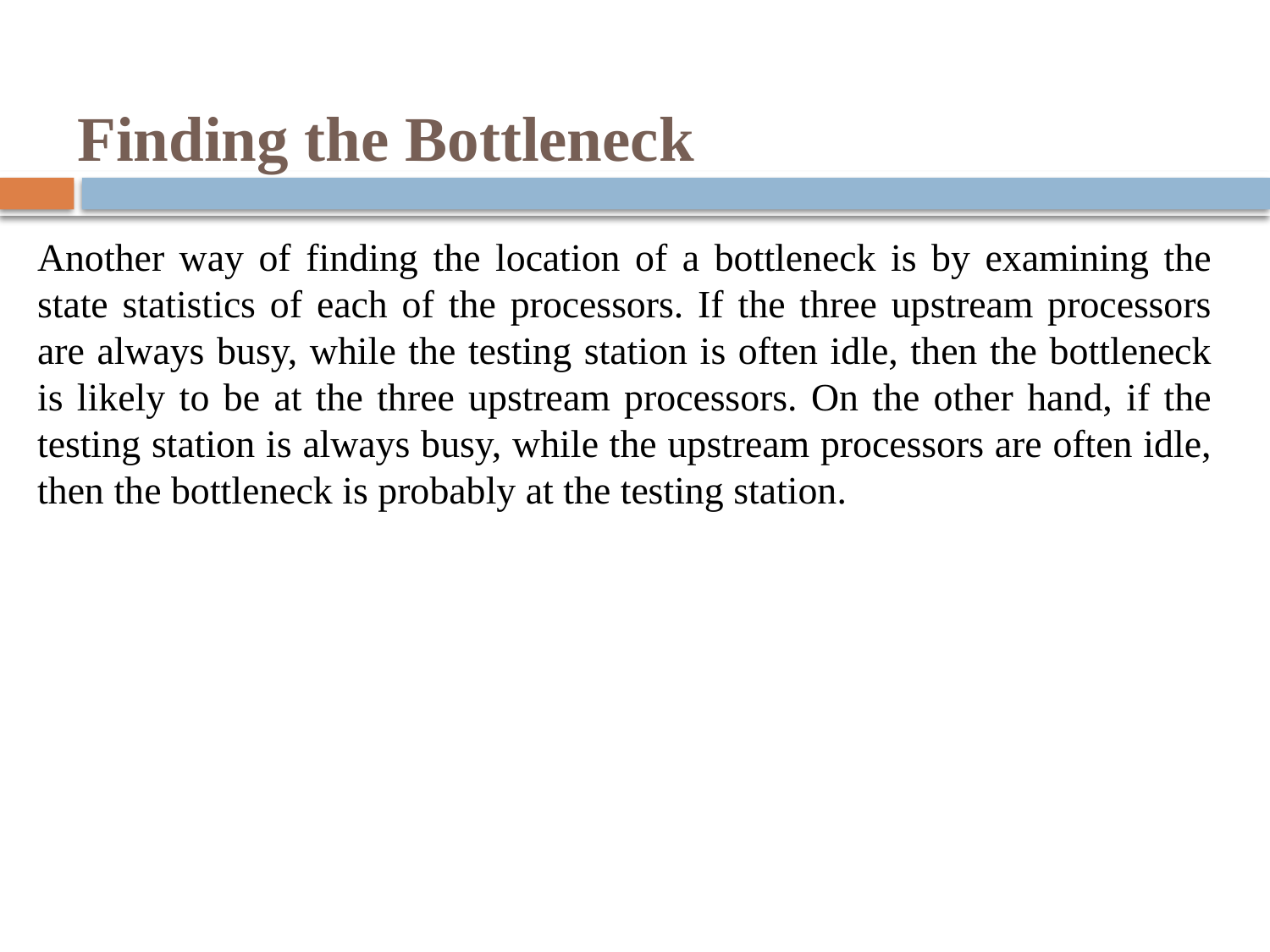

# Finding the Bottleneck
Another way of finding the location of a bottleneck is by examining the state statistics of each of the processors. If the three upstream processors are always busy, while the testing station is often idle, then the bottleneck is likely to be at the three upstream processors. On the other hand, if the testing station is always busy, while the upstream processors are often idle, then the bottleneck is probably at the testing station.